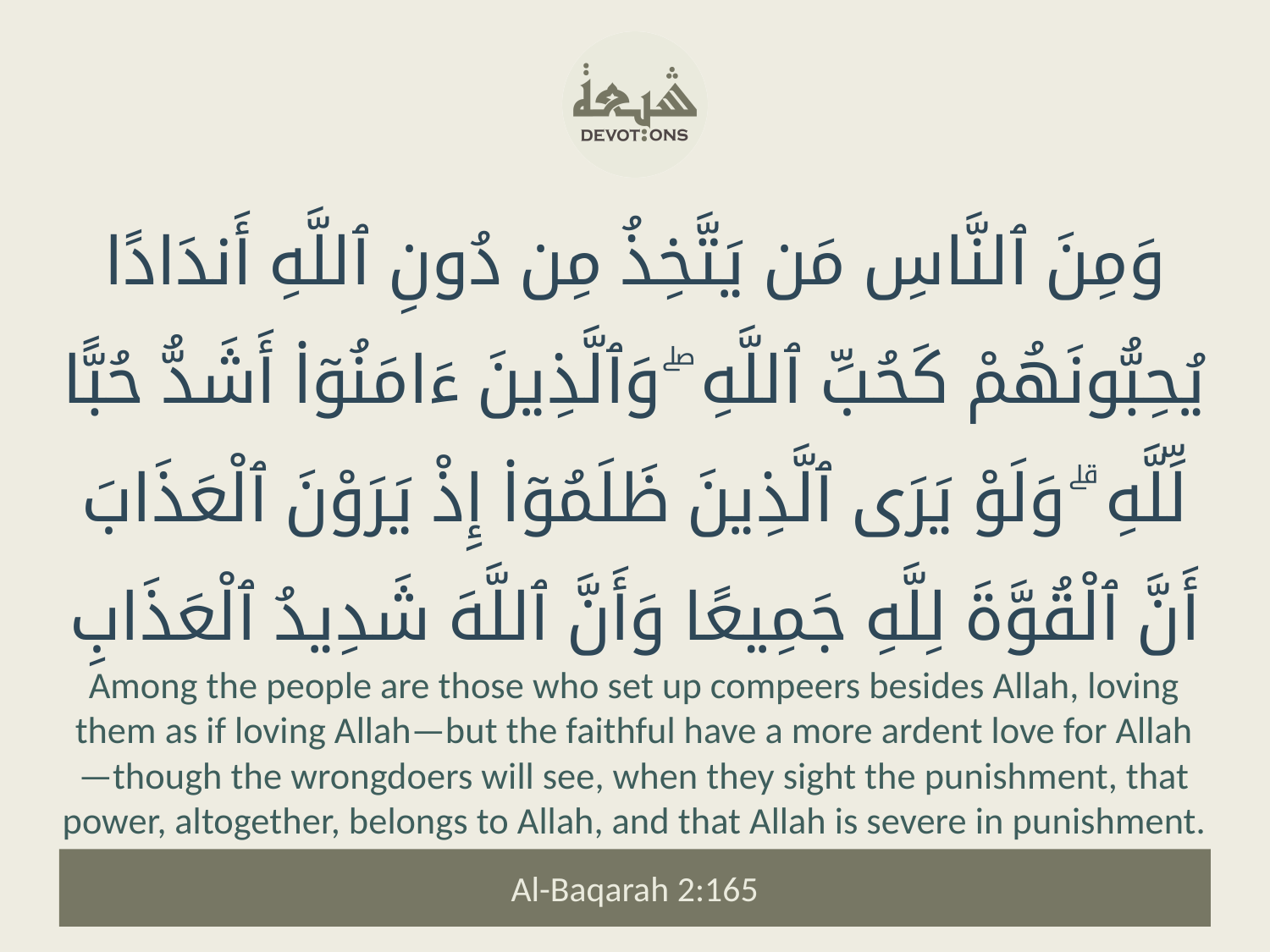

وَمِنَ ٱلنَّاسِ مَن يَتَّخِذُ مِن دُونِ ٱللَّهِ أَندَادًا يُحِبُّونَهُمْ كَحُبِّ ٱللَّهِ ۖ وَٱلَّذِينَ ءَامَنُوٓا۟ أَشَدُّ حُبًّا لِّلَّهِ ۗ وَلَوْ يَرَى ٱلَّذِينَ ظَلَمُوٓا۟ إِذْ يَرَوْنَ ٱلْعَذَابَ أَنَّ ٱلْقُوَّةَ لِلَّهِ جَمِيعًا وَأَنَّ ٱللَّهَ شَدِيدُ ٱلْعَذَابِ
Among the people are those who set up compeers besides Allah, loving them as if loving Allah—but the faithful have a more ardent love for Allah—though the wrongdoers will see, when they sight the punishment, that power, altogether, belongs to Allah, and that Allah is severe in punishment.
Al-Baqarah 2:165